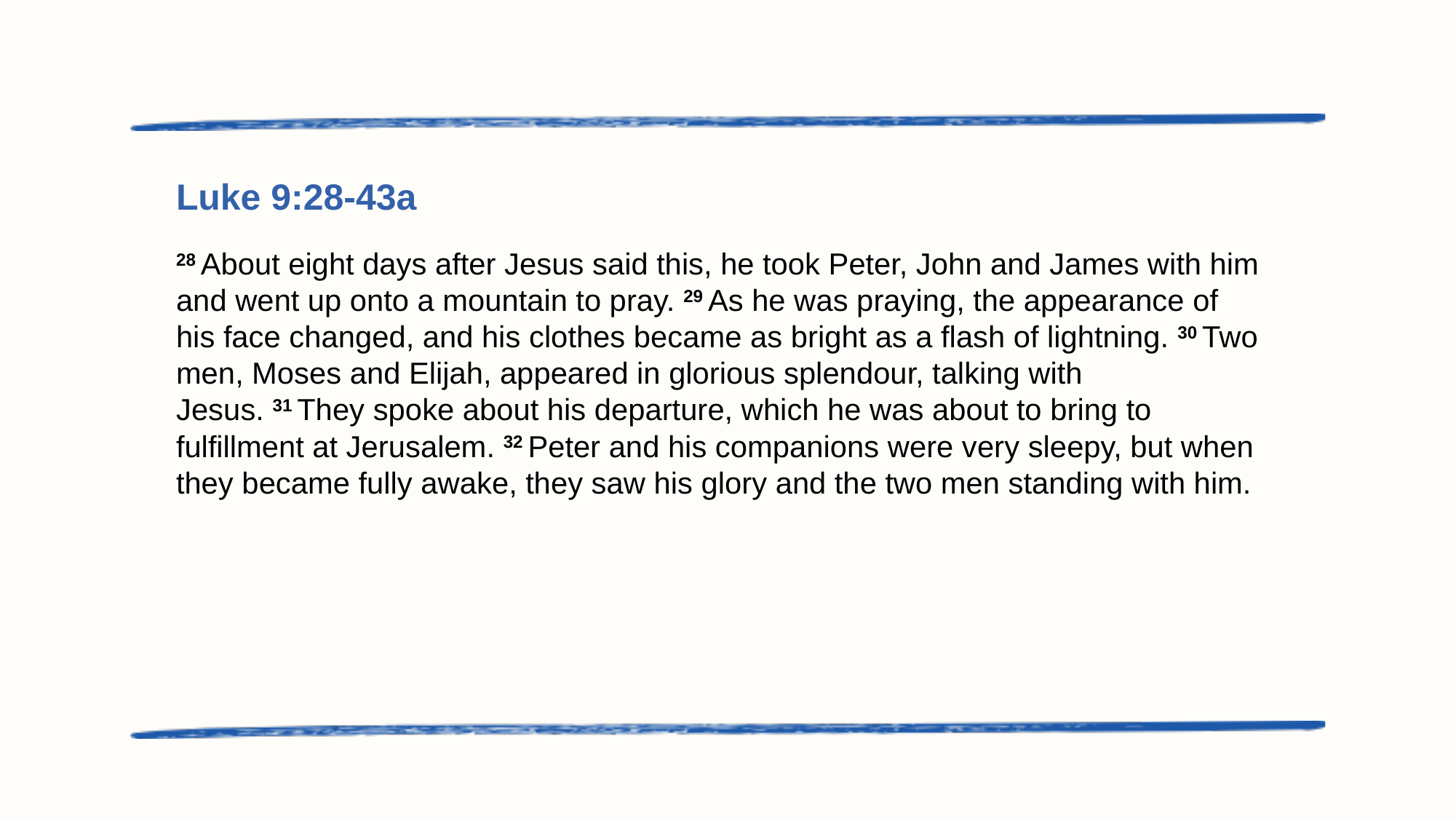

Luke 9:28-43a
28 About eight days after Jesus said this, he took Peter, John and James with him and went up onto a mountain to pray. 29 As he was praying, the appearance of his face changed, and his clothes became as bright as a flash of lightning. 30 Two men, Moses and Elijah, appeared in glorious splendour, talking with Jesus. 31 They spoke about his departure, which he was about to bring to fulfillment at Jerusalem. 32 Peter and his companions were very sleepy, but when they became fully awake, they saw his glory and the two men standing with him.